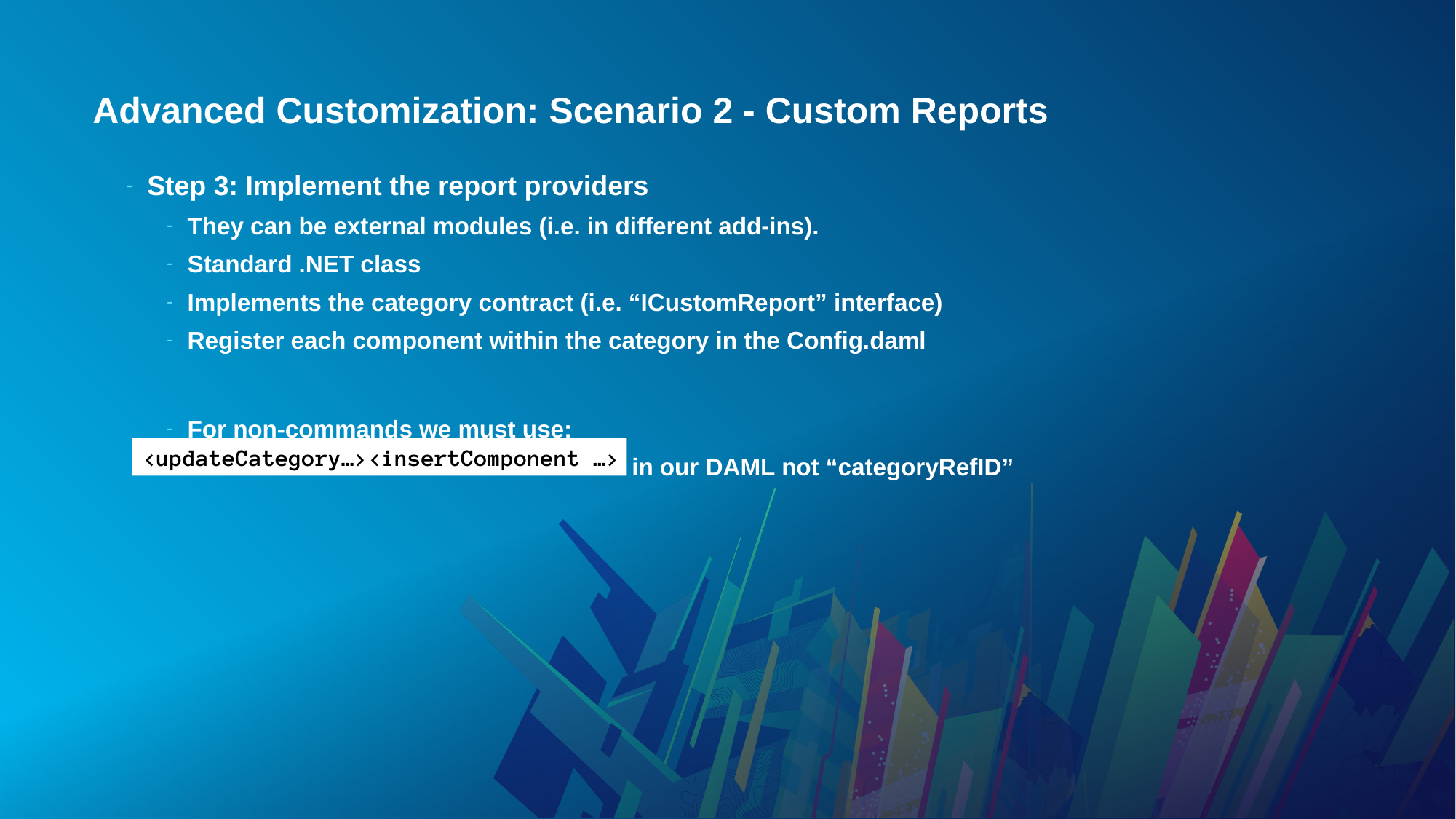

# Advanced Customization: Scenario 2 - Custom Reports
Step 3: Implement the report providers
They can be external modules (i.e. in different add-ins).
Standard .NET class
Implements the category contract (i.e. “ICustomReport” interface)
Register each component within the category in the Config.daml

For non-commands we must use:
                                                                  in our DAML not “categoryRefID”

<updateCategory…><insertComponent …>